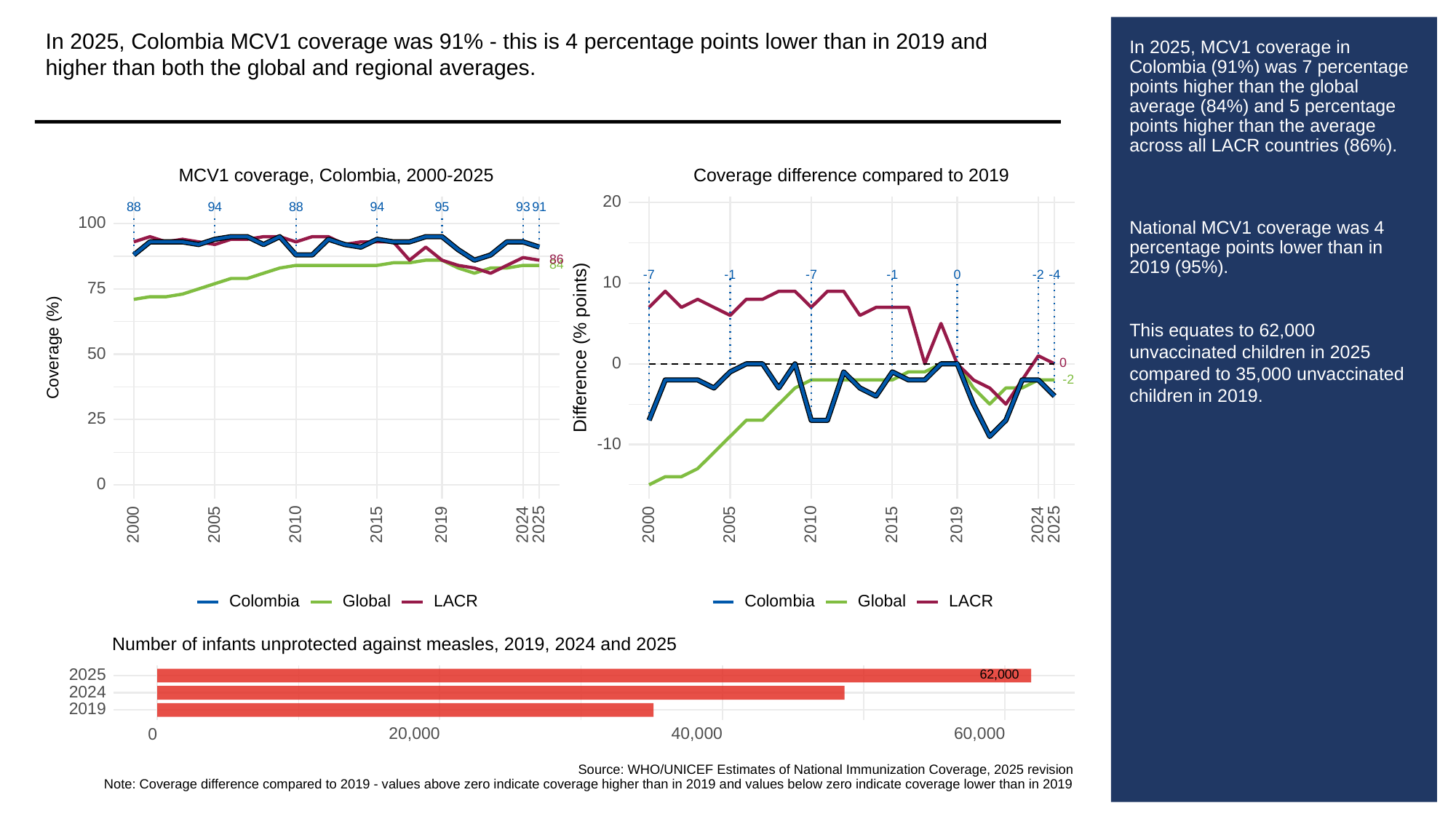

In 2025, Colombia MCV1 coverage was 91% - this is 4 percentage points lower than in 2019 and higher than both the global and regional averages.
# In 2025, MCV1 coverage in Colombia (91%) was 7 percentage points higher than the global average (84%) and 5 percentage points higher than the average across all LACR countries (86%).

National MCV1 coverage was 4 percentage points lower than in 2019 (95%).

This equates to 62,000 unvaccinated children in 2025 compared to 35,000 unvaccinated children in 2019.

MCV1 coverage, Colombia, 2000-2025
Coverage difference compared to 2019
20

93
88
94
88
94
95
91
100

86

84
0
-1
-1
-2
-4
-7
-7
10

75

Difference (% points)
Coverage (%)
50

0
0

-2

25

-10

0

2000
2005
2010
2015
2019
2024
2025
2000
2005
2010
2015
2019
2024
2025
Colombia
Global
LACR
Colombia
Global
LACR

Number of infants unprotected against measles, 2019, 2024 and 2025

62,000
2025

2024

2019

20,000
40,000
60,000
0
Source: WHO/UNICEF Estimates of National Immunization Coverage, 2025 revision
Note: Coverage difference compared to 2019 - values above zero indicate coverage higher than in 2019 and values below zero indicate coverage lower than in 2019